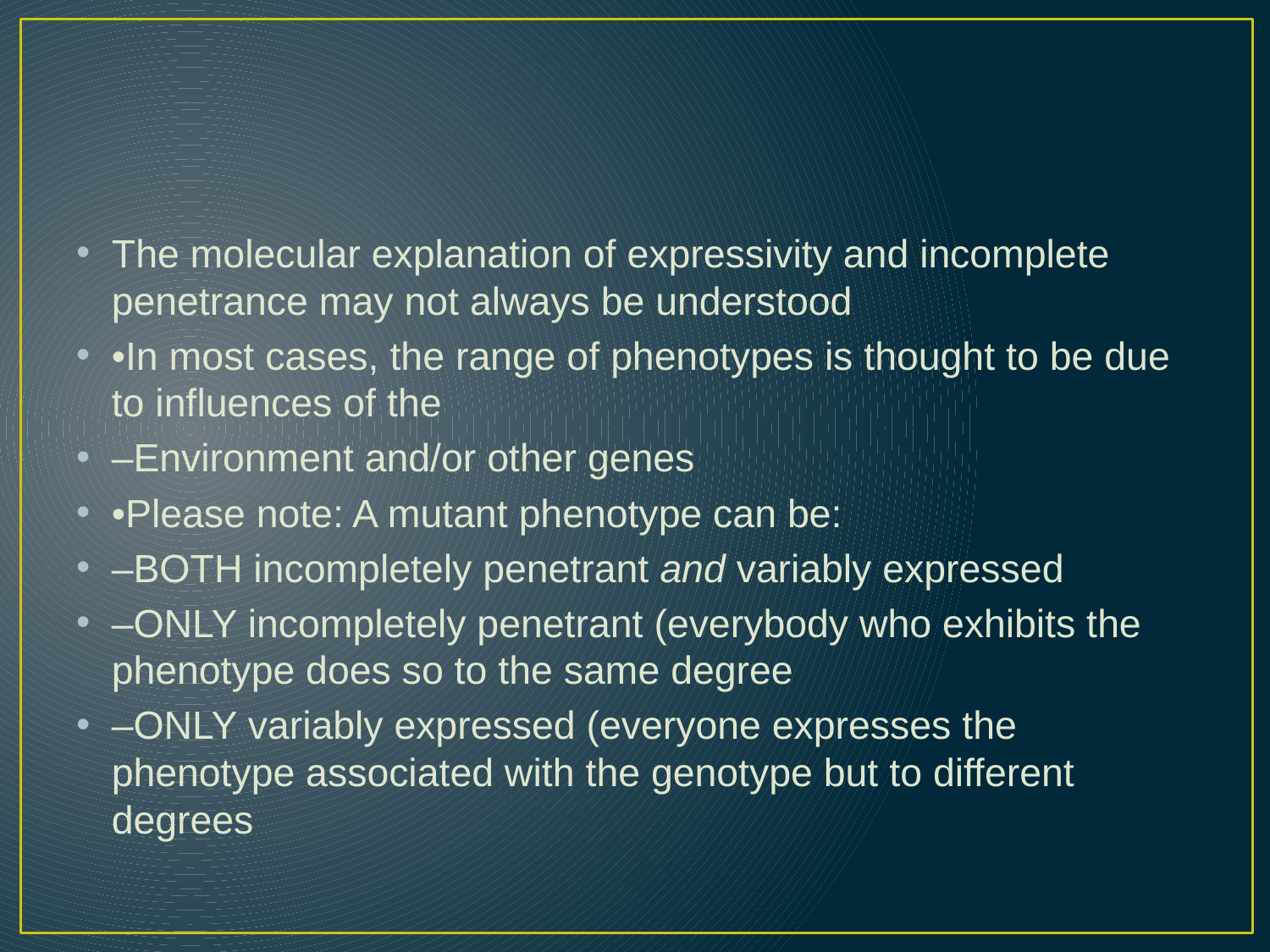

#
The molecular explanation of expressivity and incomplete penetrance may not always be understood
•In most cases, the range of phenotypes is thought to be due to influences of the
–Environment and/or other genes
•Please note: A mutant phenotype can be:
–BOTH incompletely penetrant and variably expressed
–ONLY incompletely penetrant (everybody who exhibits the phenotype does so to the same degree
–ONLY variably expressed (everyone expresses the phenotype associated with the genotype but to different degrees